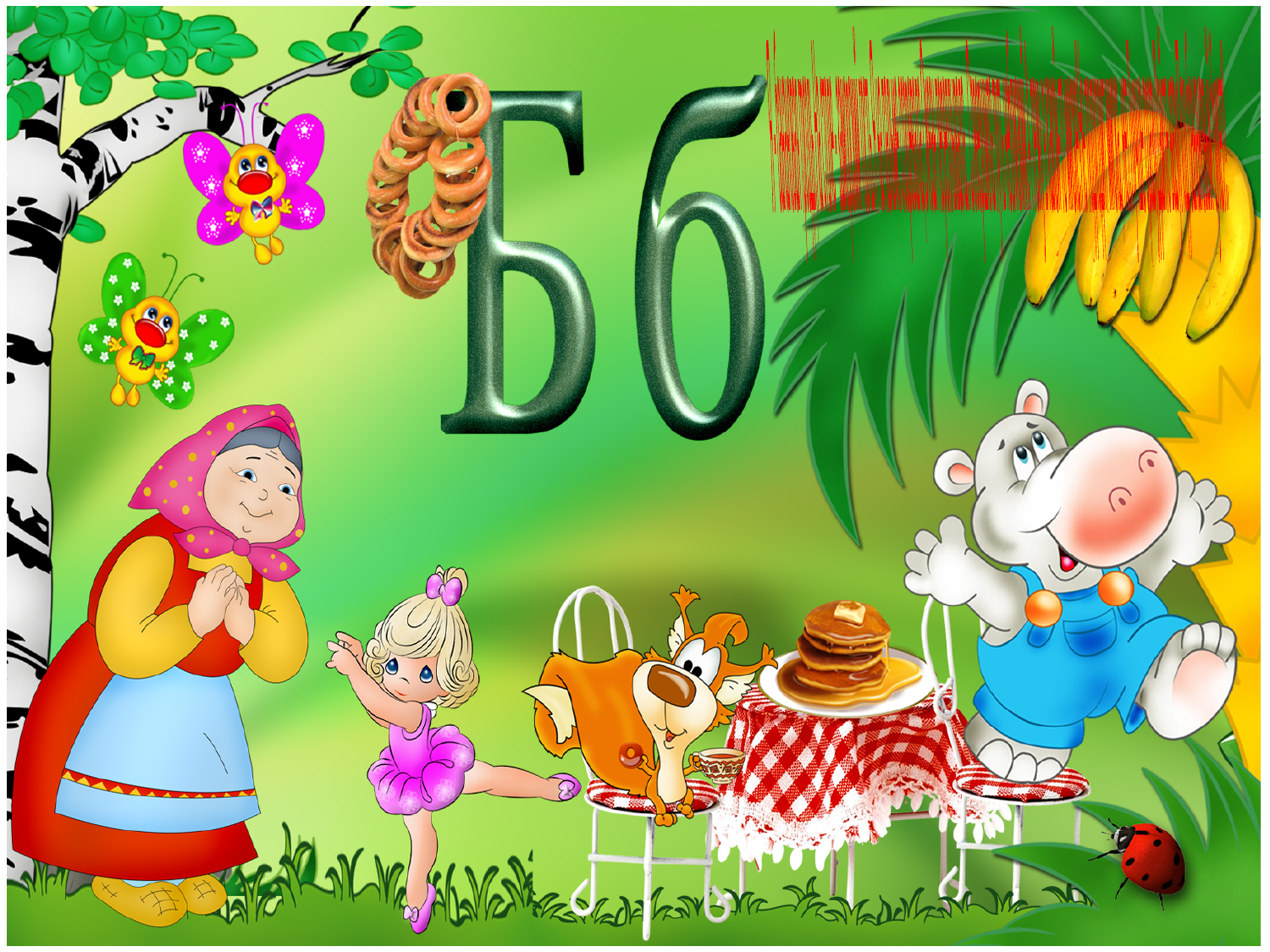

Я - банановая гроздь,
На столе - заморский гость.
Я на пальме созревала,
Океан переплывала...
Совершила путь неблизкий,
А лежу в какой-то миске!
Не подходит миска, нет.
Лучше сразу
Дайте вазу
Под банановый букет!
!